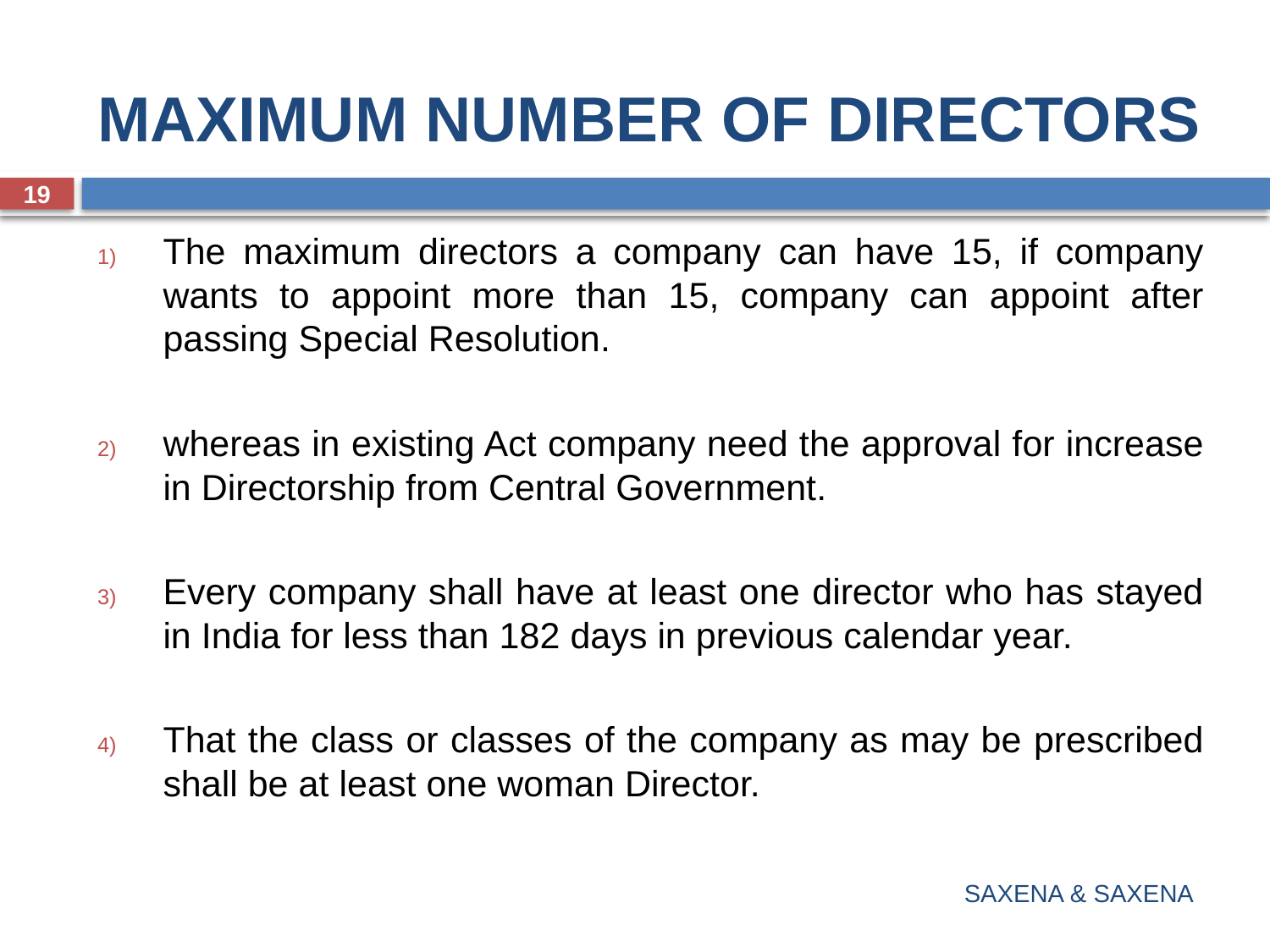

# MAXIMUM NUMBER OF DIRECTORS
19
The maximum directors a company can have 15, if company wants to appoint more than 15, company can appoint after passing Special Resolution.

whereas in existing Act company need the approval for increase in Directorship from Central Government.

Every company shall have at least one director who has stayed in India for less than 182 days in previous calendar year.

That the class or classes of the company as may be prescribed shall be at least one woman Director.

SAXENA & SAXENA